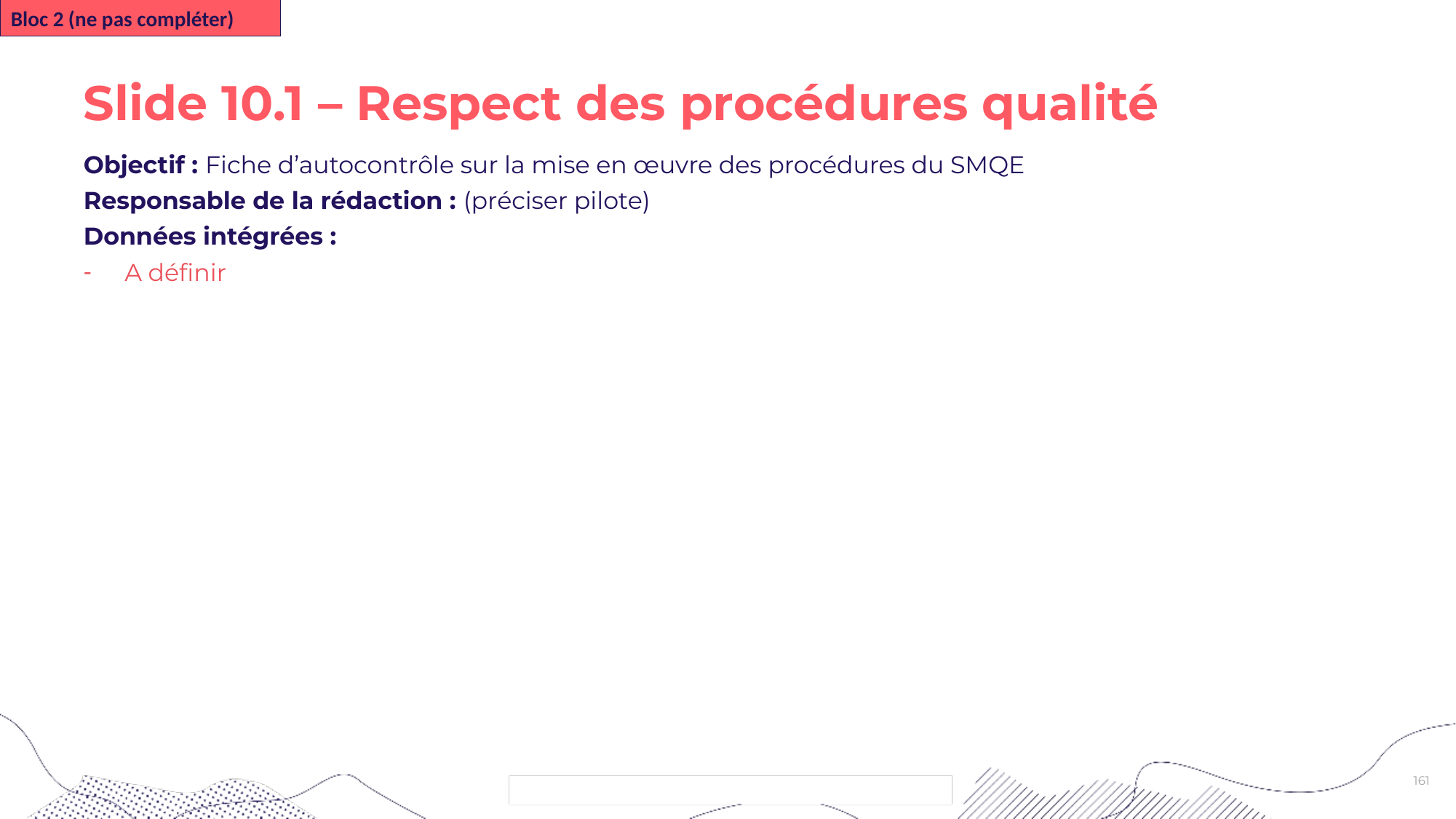

Bloc 2 (ne pas compléter)
# Slide 10.1 – Respect des procédures qualité
Objectif : Fiche d’autocontrôle sur la mise en œuvre des procédures du SMQE
Responsable de la rédaction : (préciser pilote)
Données intégrées :
A définir

161